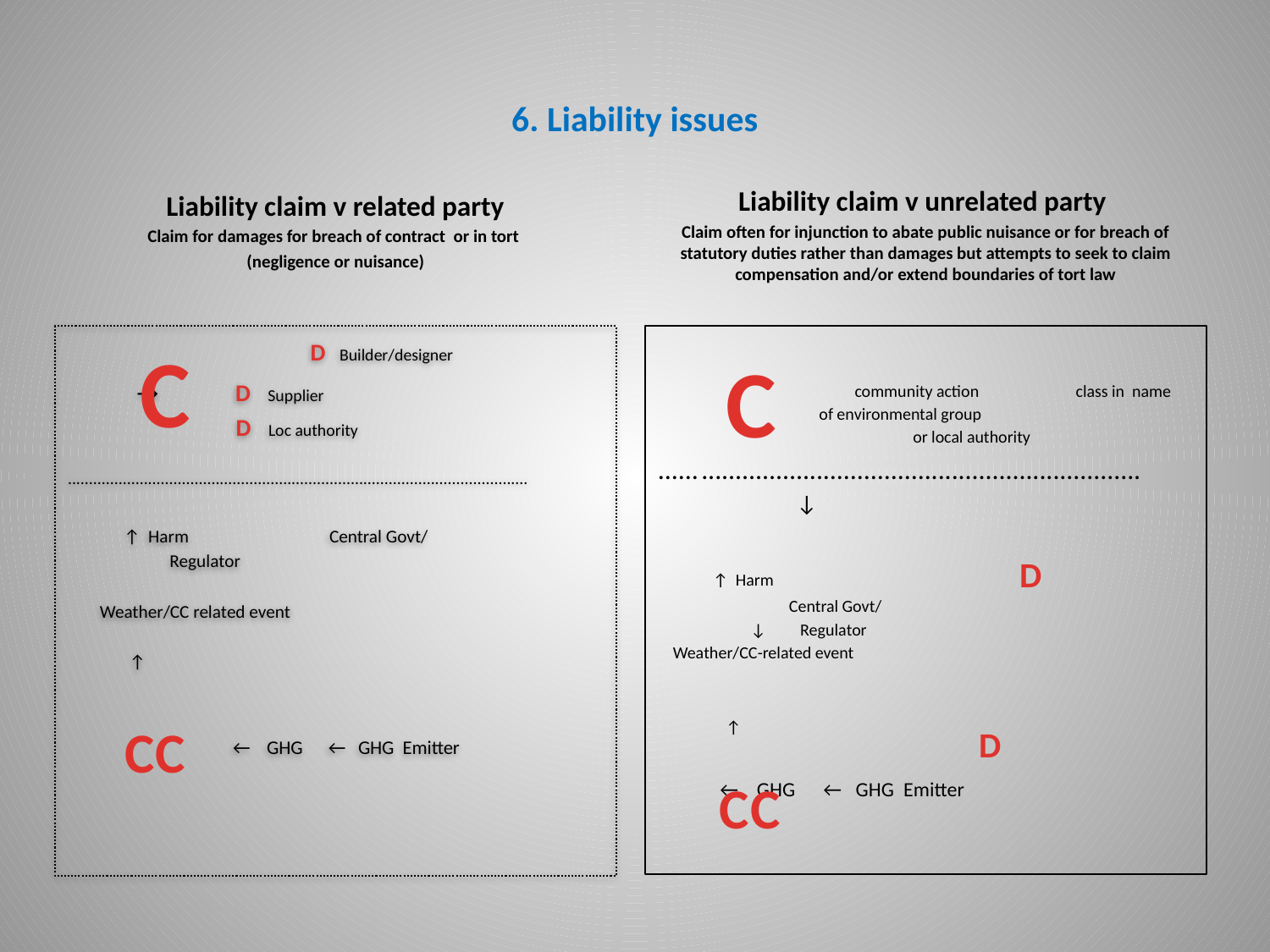

# 6. Liability issues
Liability claim v related party
Claim for damages for breach of contract  or in tort
(negligence or nuisance)

Liability claim v unrelated party
Claim often for injunction to abate public nuisance or for breach of statutory duties rather than damages but attempts to seek to claim compensation and/or extend boundaries of tort law

                                     D  Builder/designer
		     →              D   Supplier
		                       D   Loc authority

.............................................................................................................

              ↑  Harm                                   Central Govt/
			               Regulator

        Weather/CC related event

	     ↑

                                       ←    GHG      ←   GHG  Emitter

C

		                         community action 			             class in  name   		                                 of environmental group
                                                                   or local authority
......	.................................................................
			                         ↓

         ↑  Harm
			                       Central Govt/
			             ↓         Regulator
    Weather/CC-related event

	    ↑

		    ←    GHG      ←   GHG  Emitter

 C

D
CC
D
CC